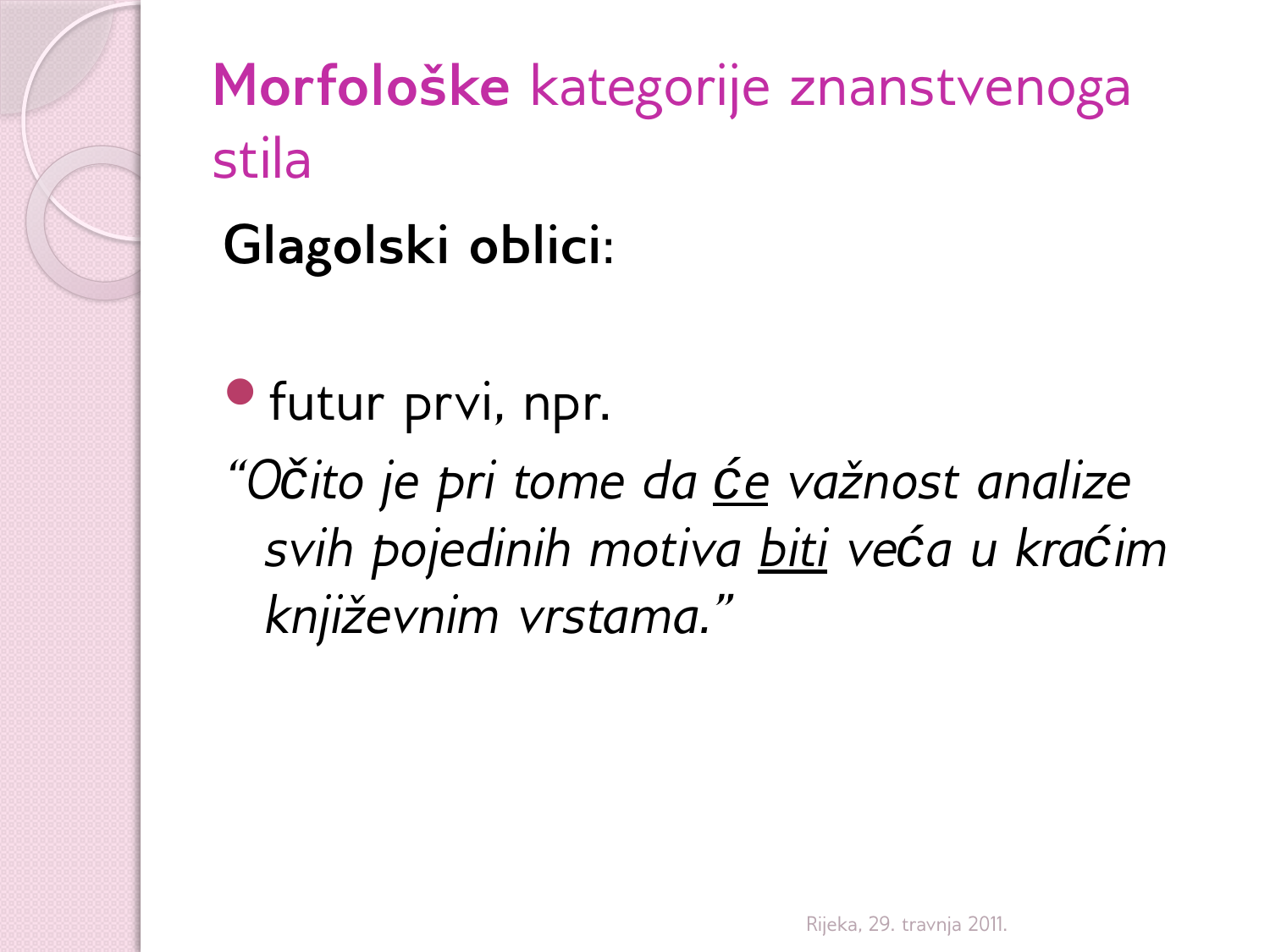

# Morfološke kategorije znanstvenoga stila
Glagolski oblici:

futur prvi, npr.
“Očito je pri tome da će važnost analize svih pojedinih motiva biti veća u kraćim književnim vrstama.”

Rijeka, 29. travnja 2011.